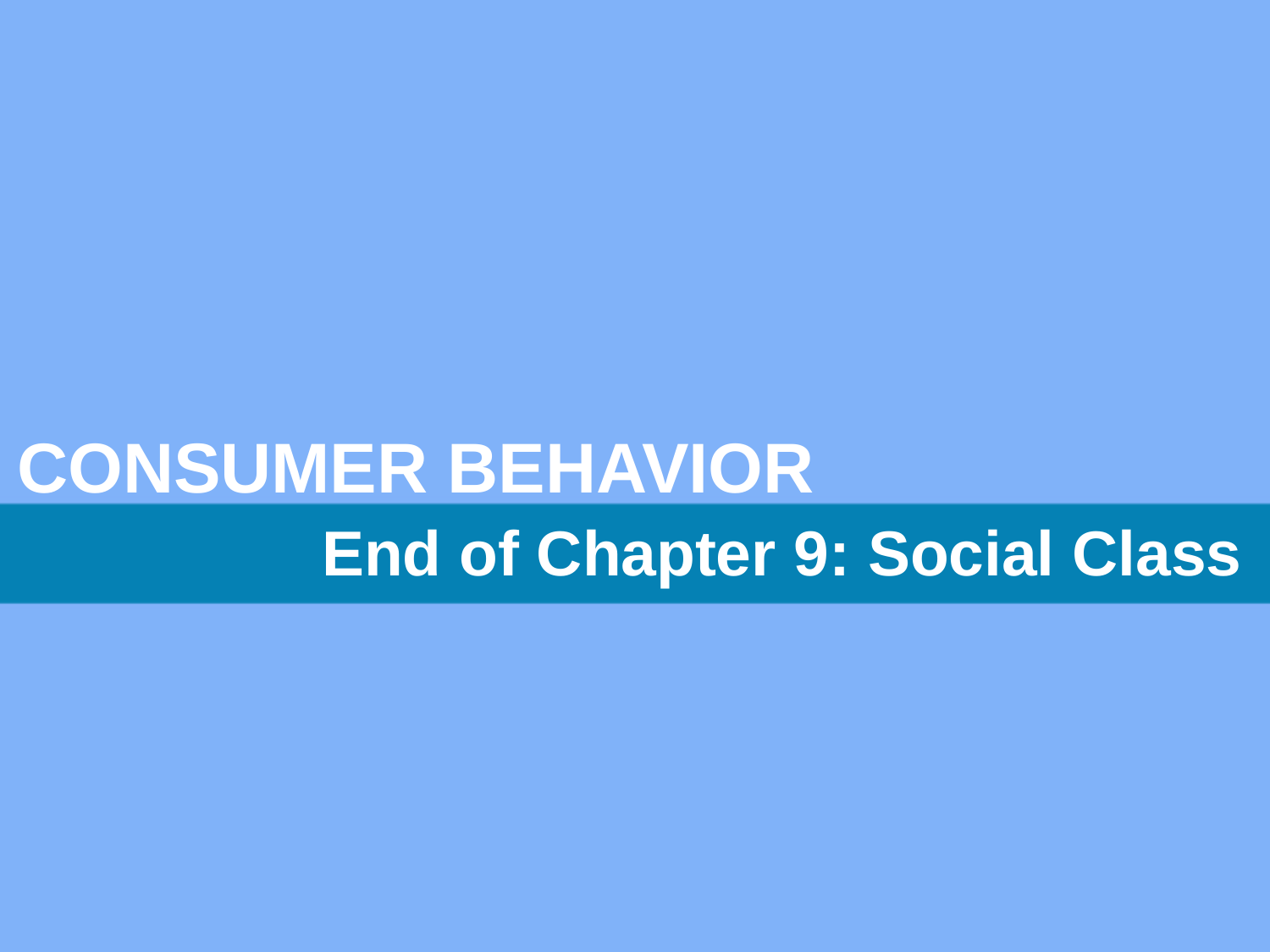

CONSUMER BEHAVIOR
End of Chapter 9: Social Class